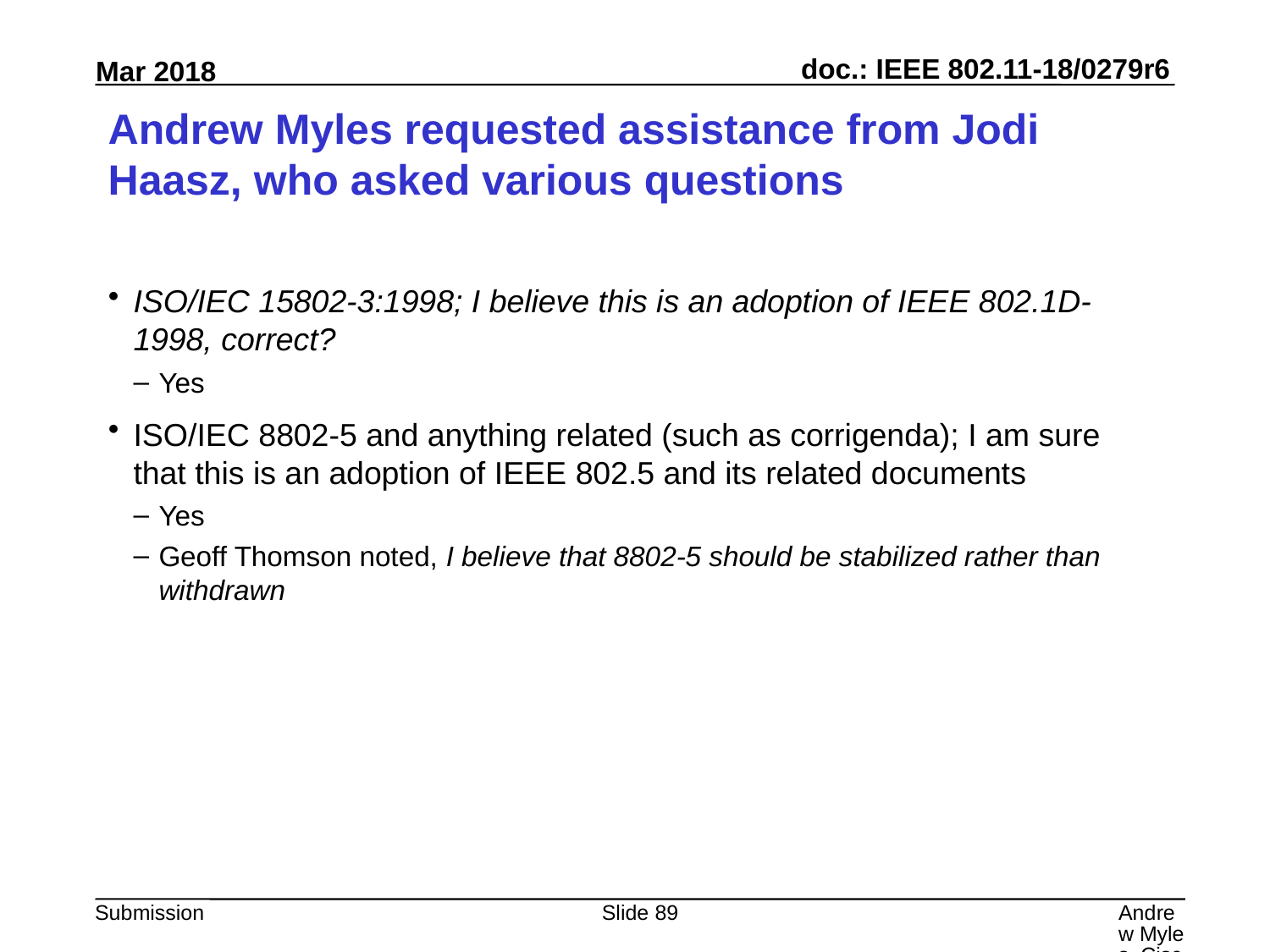

# Andrew Myles requested assistance from Jodi Haasz, who asked various questions
ISO/IEC 15802-3:1998; I believe this is an adoption of IEEE 802.1D-1998, correct?
Yes
ISO/IEC 8802-5 and anything related (such as corrigenda); I am sure that this is an adoption of IEEE 802.5 and its related documents
Yes
Geoff Thomson noted, I believe that 8802-5 should be stabilized rather than withdrawn

Slide 89
Andrew Myles, Cisco